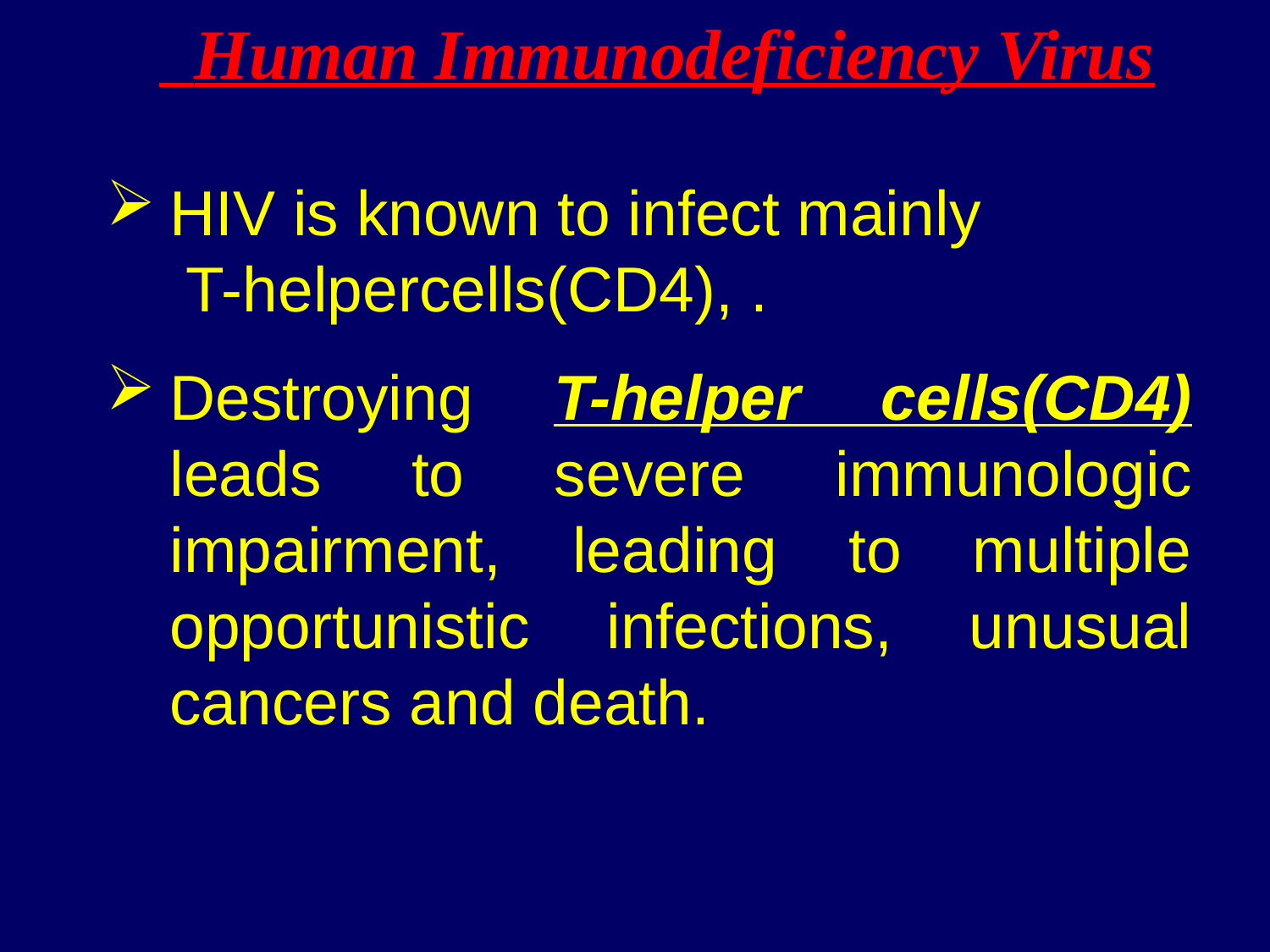

Human Immunodeficiency Virus

HIV is known to infect mainly              T-helpercells(CD4), .
Destroying T-helper cells(CD4) leads to severe immunologic impairment, leading to multiple opportunistic infections, unusual cancers and death.